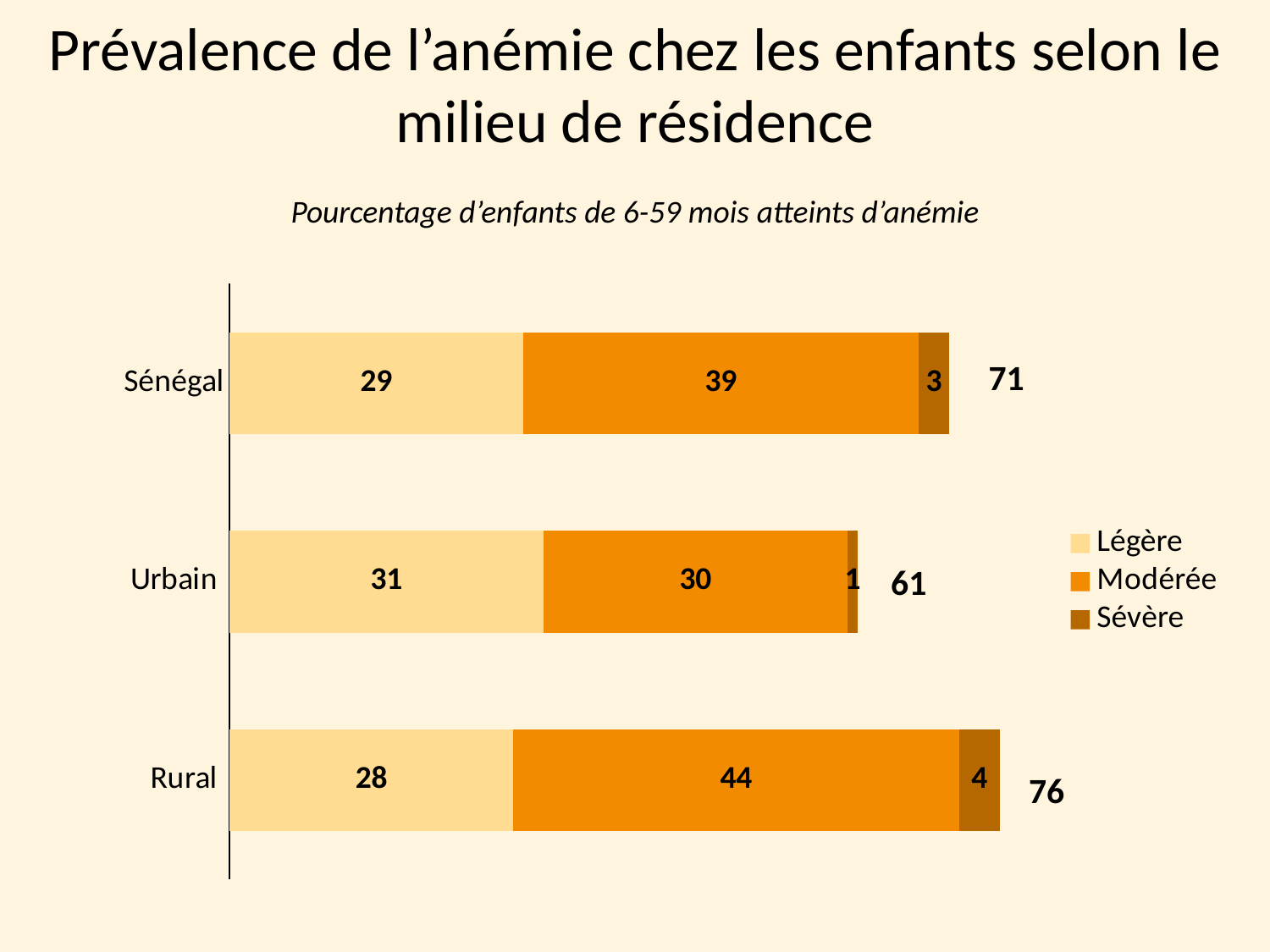

Prévalence de l’anémie chez les enfants selon le milieu de résidence
Pourcentage d’enfants de 6-59 mois atteints d’anémie

### Chart

| Category | Légère | Modérée | Sévère |
|---|---|---|---|
| Rural  | 28.0 | 44.0 | 4.0 |
| Urbain  | 31.0 | 30.0 | 1.0 |
| Sénégal | 29.0 | 39.0 | 3.0 |
71
61
76